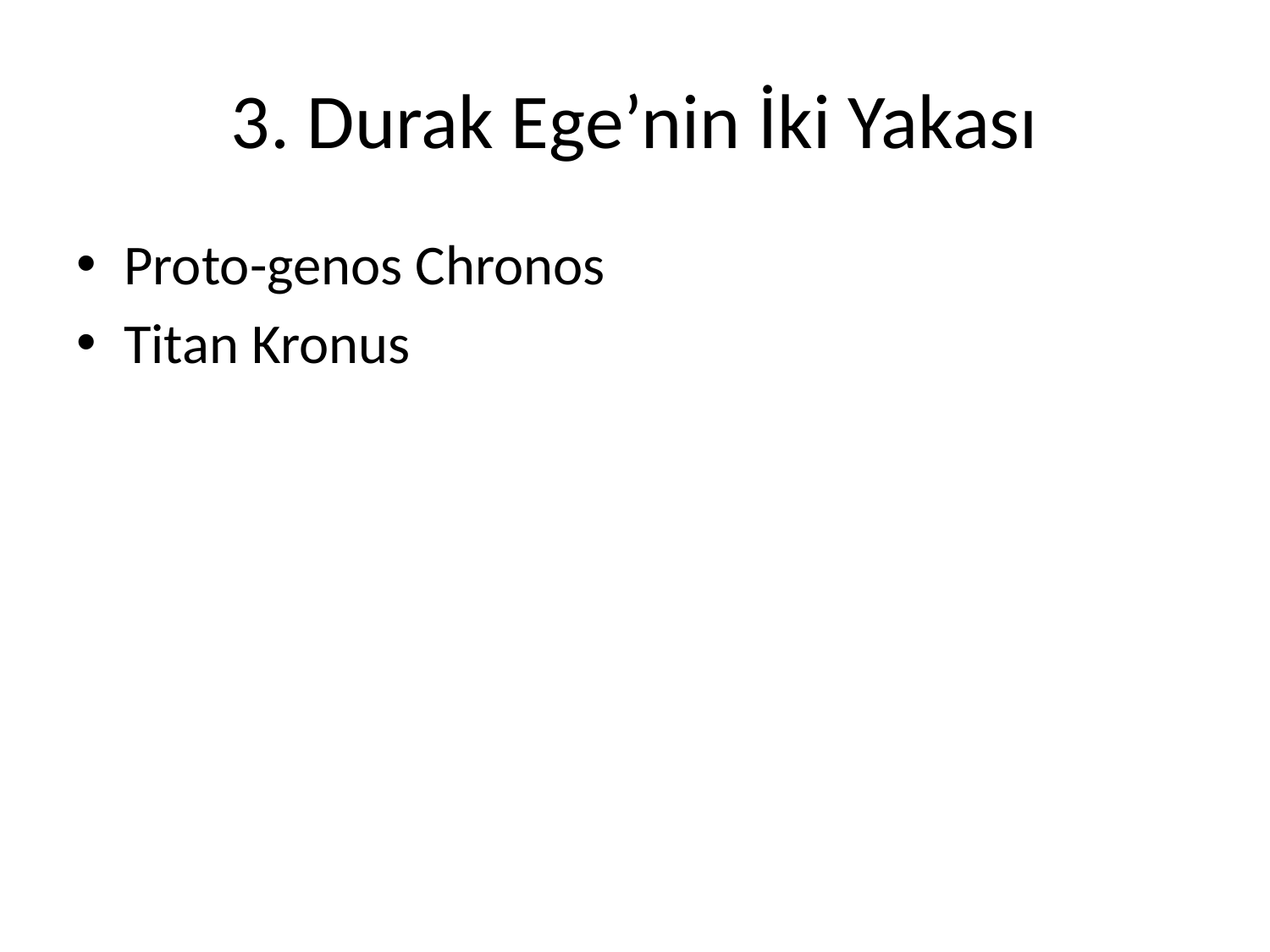

# 3. Durak Ege’nin İki Yakası
Proto-genos Chronos
Titan Kronus